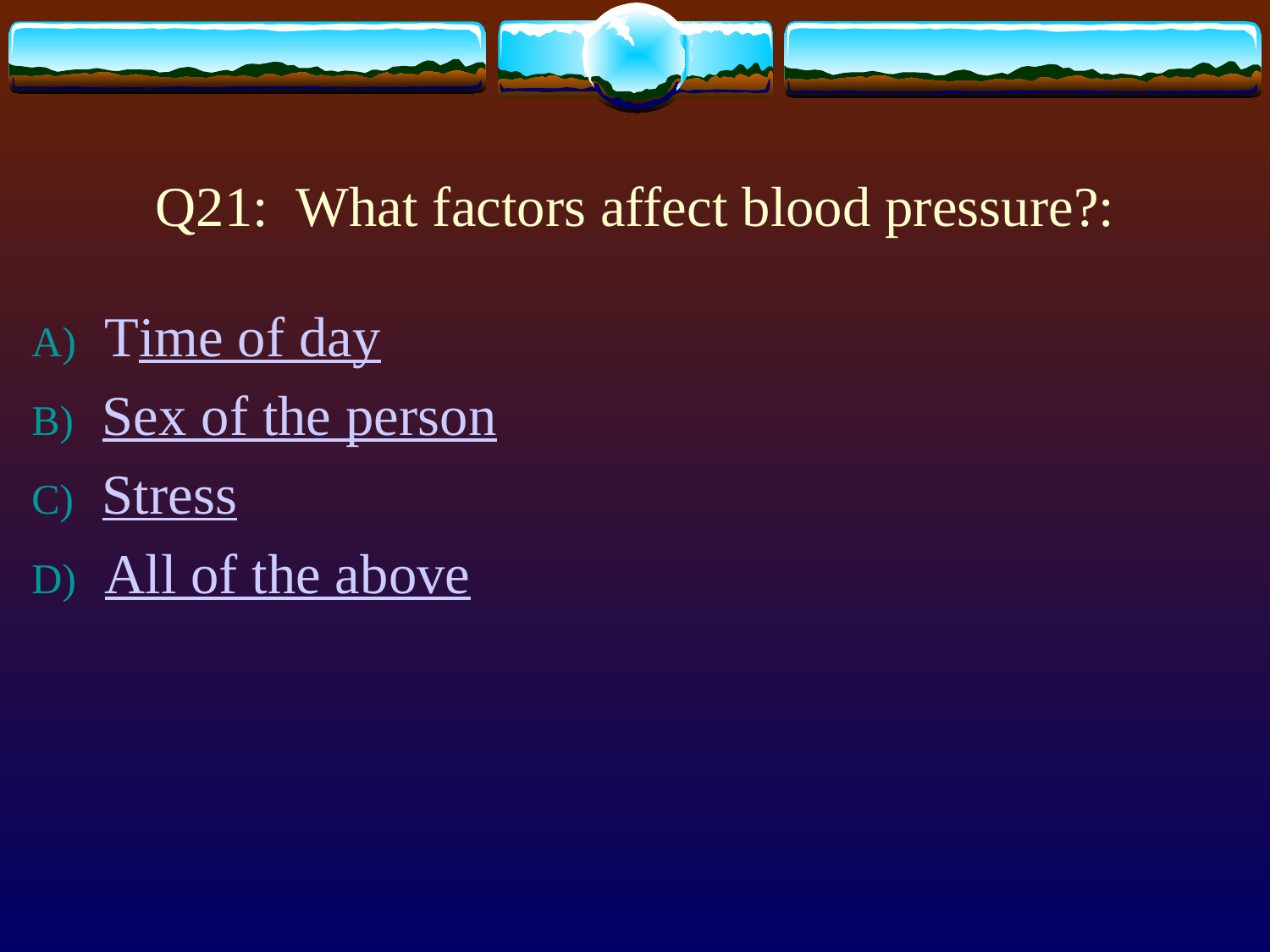

# Q21:  What factors affect blood pressure?:
A)  Time of day
B)  Sex of the person
C)  Stress
D)  All of the above